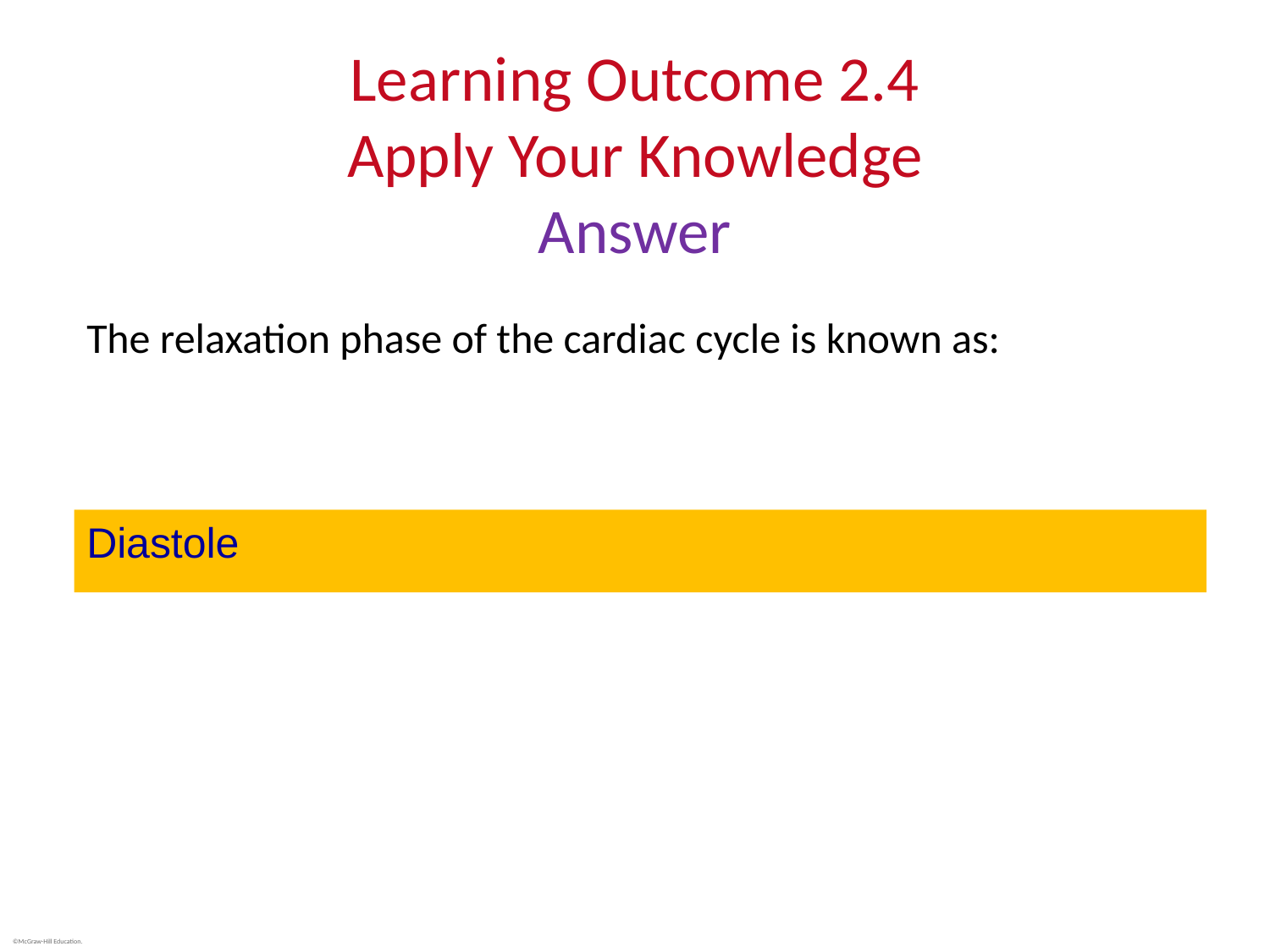

# Learning Outcome 2.4 Apply Your Knowledge Answer
The relaxation phase of the cardiac cycle is known as:
Diastole